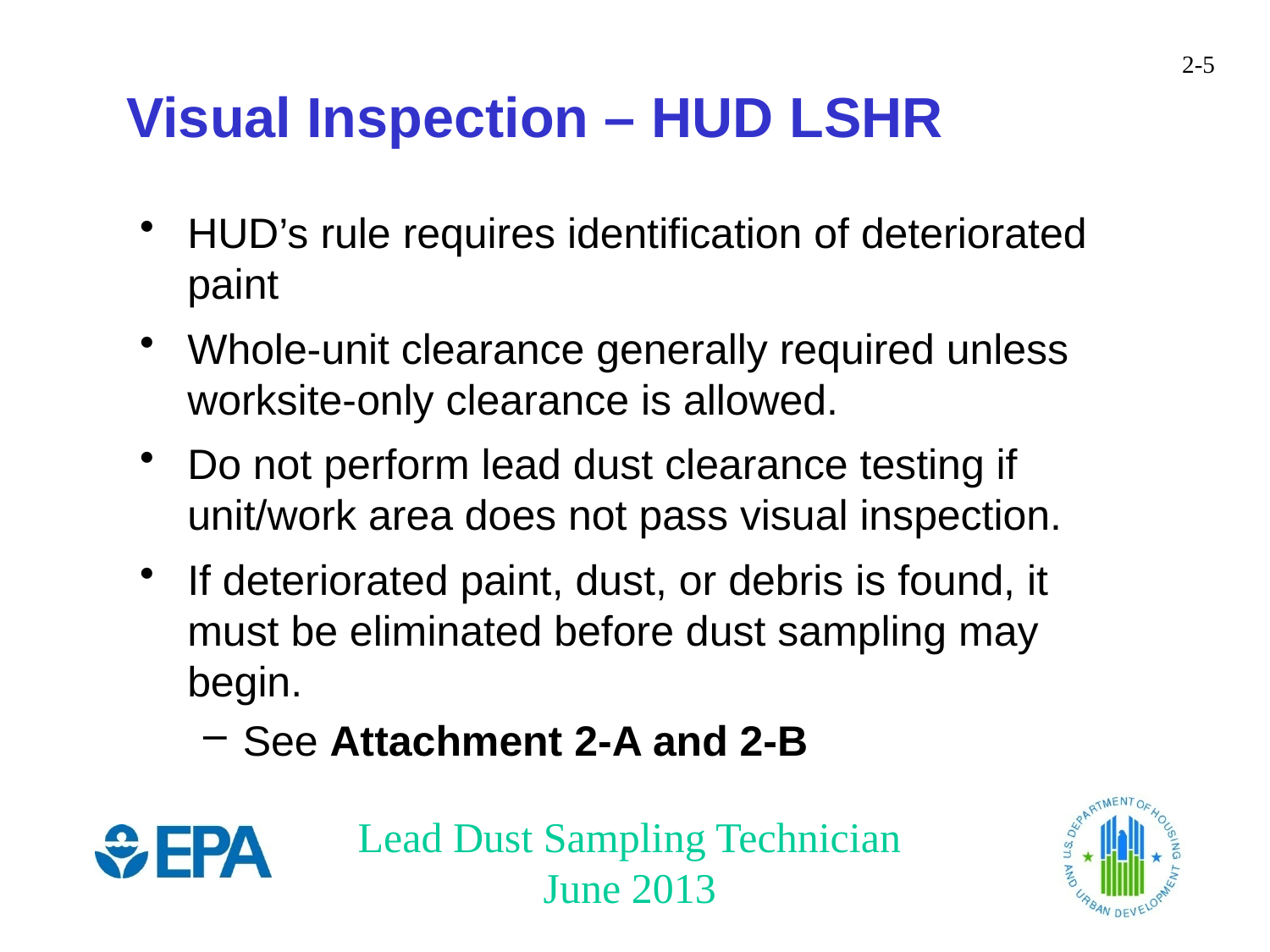

# Visual Inspection – HUD LSHR
HUD’s rule requires identification of deteriorated paint
Whole-unit clearance generally required unless worksite-only clearance is allowed.
Do not perform lead dust clearance testing if unit/work area does not pass visual inspection.
If deteriorated paint, dust, or debris is found, it must be eliminated before dust sampling may begin.
See Attachment 2-A and 2-B